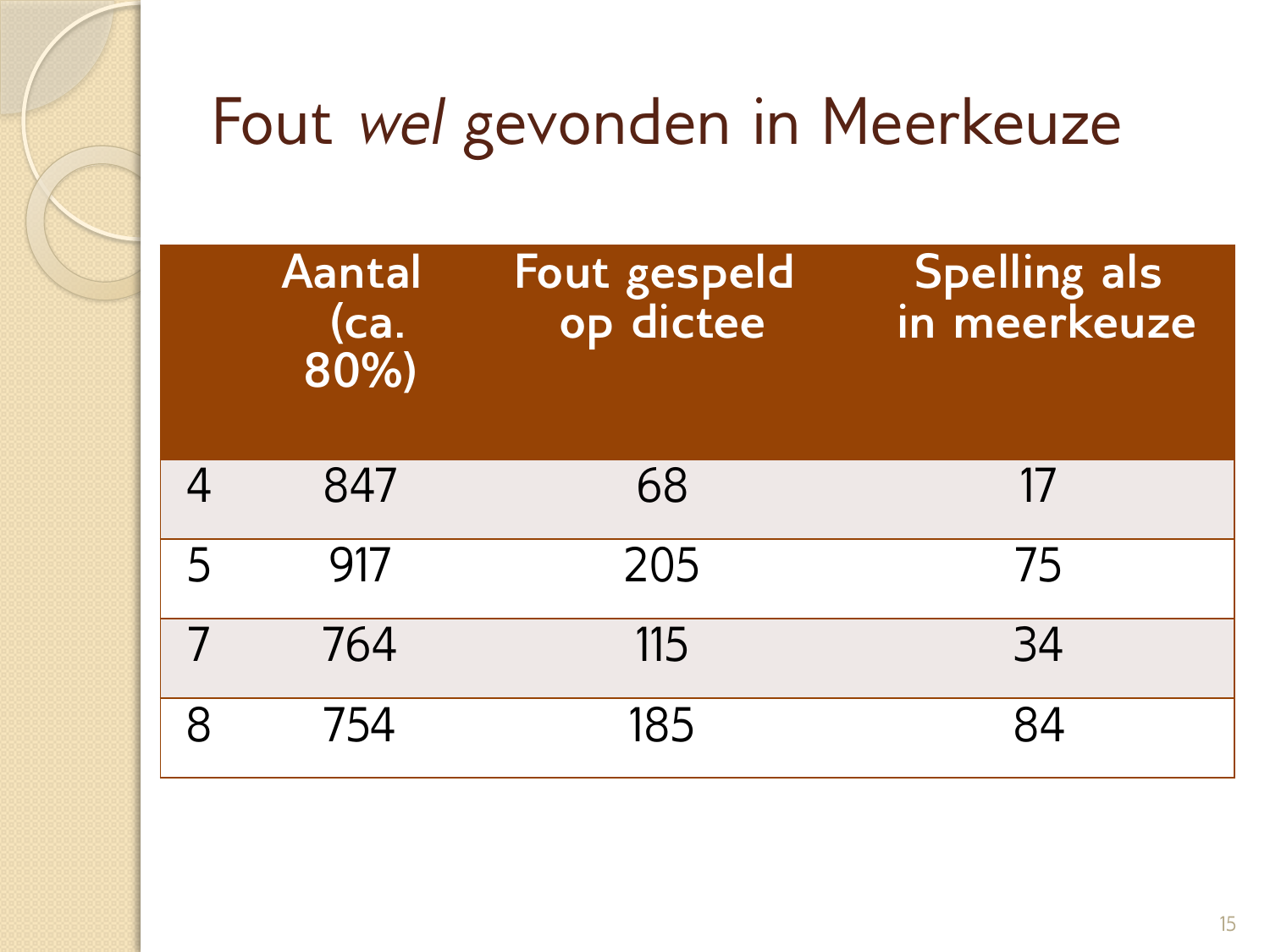

# Fout wel gevonden in Meerkeuze
|  | Aantal (ca. 80%) | Fout gespeld op dictee | Spelling als in meerkeuze |
| --- | --- | --- | --- |
| 4 | 847 | 68 | 17 |
| 5 | 917 | 205 | 75 |
| 7 | 764 | 115 | 34 |
| 8 | 754 | 185 | 84 |
15